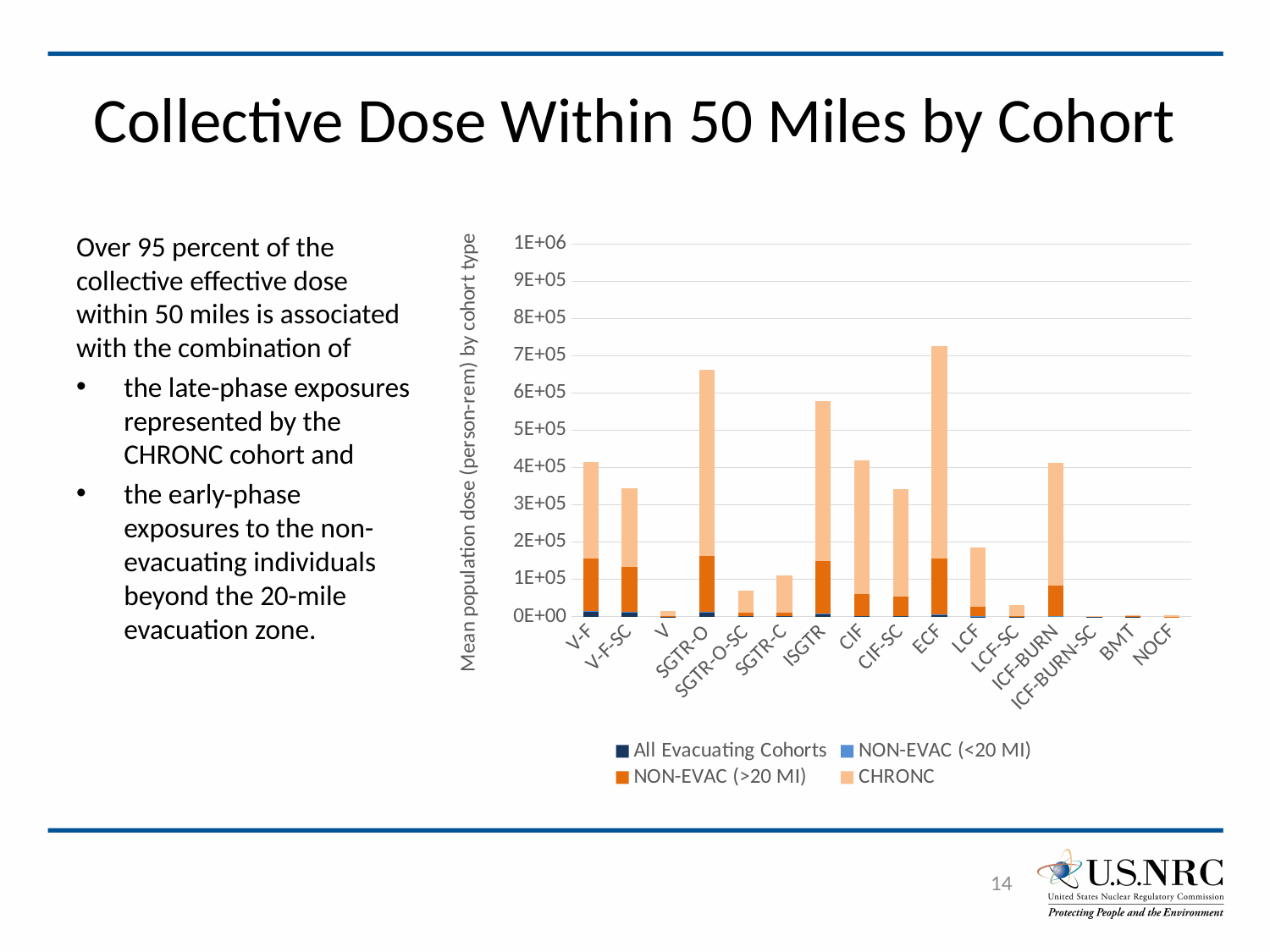

# Collective Dose Within 50 Miles by Cohort

### Chart

| Category | All Evacuating Cohorts | NON-EVAC (<20 MI) | NON-EVAC (>20 MI) | CHRONC |
|---|---|---|---|---|
| V-F | 15620.0 | 170.0 | 140000.0 | 260000.0 |
| V-F-SC | 13470.0 | 140.0 | 120000.0 | 210000.0 |
| V | 8.7055 | 0.79 | 2000.0 | 12000.0 |
| SGTR-O | 12322.0 | 210.0 | 150000.0 | 500000.0 |
| SGTR-O-SC | 687.4 | 9.8 | 9200.0 | 59000.0 |
| SGTR-C | 461.0 | 11.0 | 9300.0 | 100000.0 |
| ISGTR | 9010.0 | 160.0 | 140000.0 | 430000.0 |
| CIF | 853.0 | 50.0 | 59000.0 | 360000.0 |
| CIF-SC | 812.0 | 44.0 | 52000.0 | 290000.0 |
| ECF | 5200.0 | 100.0 | 150000.0 | 570000.0 |
| LCF | 10.72 | 2100.0 | 24000.0 | 160000.0 |
| LCF-SC | 0.00089 | 0.5 | 1200.0 | 29000.0 |
| ICF-BURN | 514.0 | 41.0 | 83000.0 | 330000.0 |
| ICF-BURN-SC | 0.00024 | 0.046 | 90.0 | 1900.0 |
| BMT | 0.065052 | 0.15 | 390.0 | 2800.0 |
| NOCF | 0.00043 | 0.081 | 160.0 | 3100.0 |
Over 95 percent of the collective effective dose within 50 miles is associated with the combination of
the late-phase exposures represented by the CHRONC cohort and
the early-phase exposures to the non-evacuating individuals beyond the 20-mile evacuation zone.

14